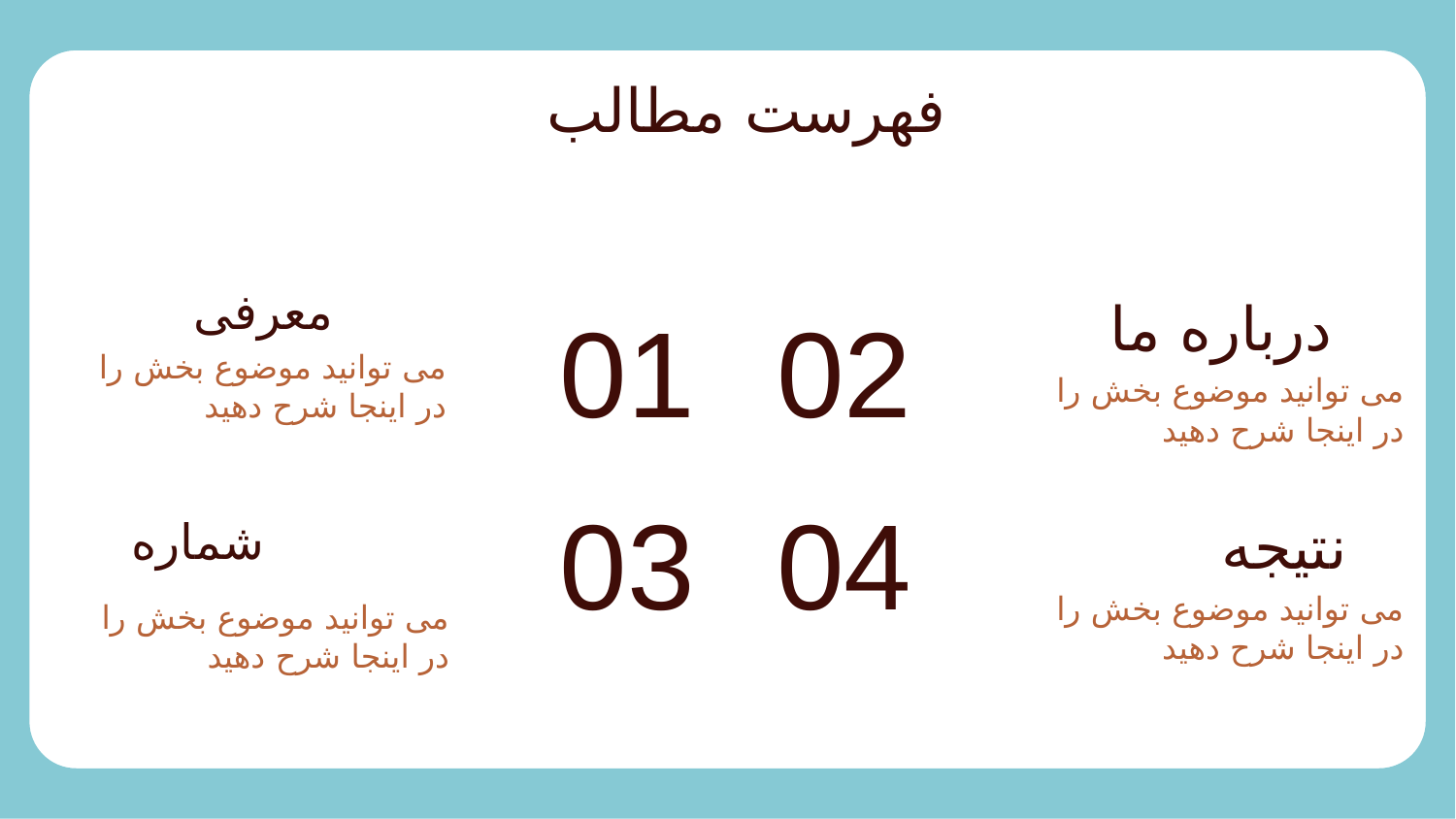

فهرست مطالب
01
02
معرفی
درباره ما
می توانید موضوع بخش را در اینجا شرح دهید
می توانید موضوع بخش را در اینجا شرح دهید
03
04
شماره
نتیجه
می توانید موضوع بخش را در اینجا شرح دهید
می توانید موضوع بخش را در اینجا شرح دهید